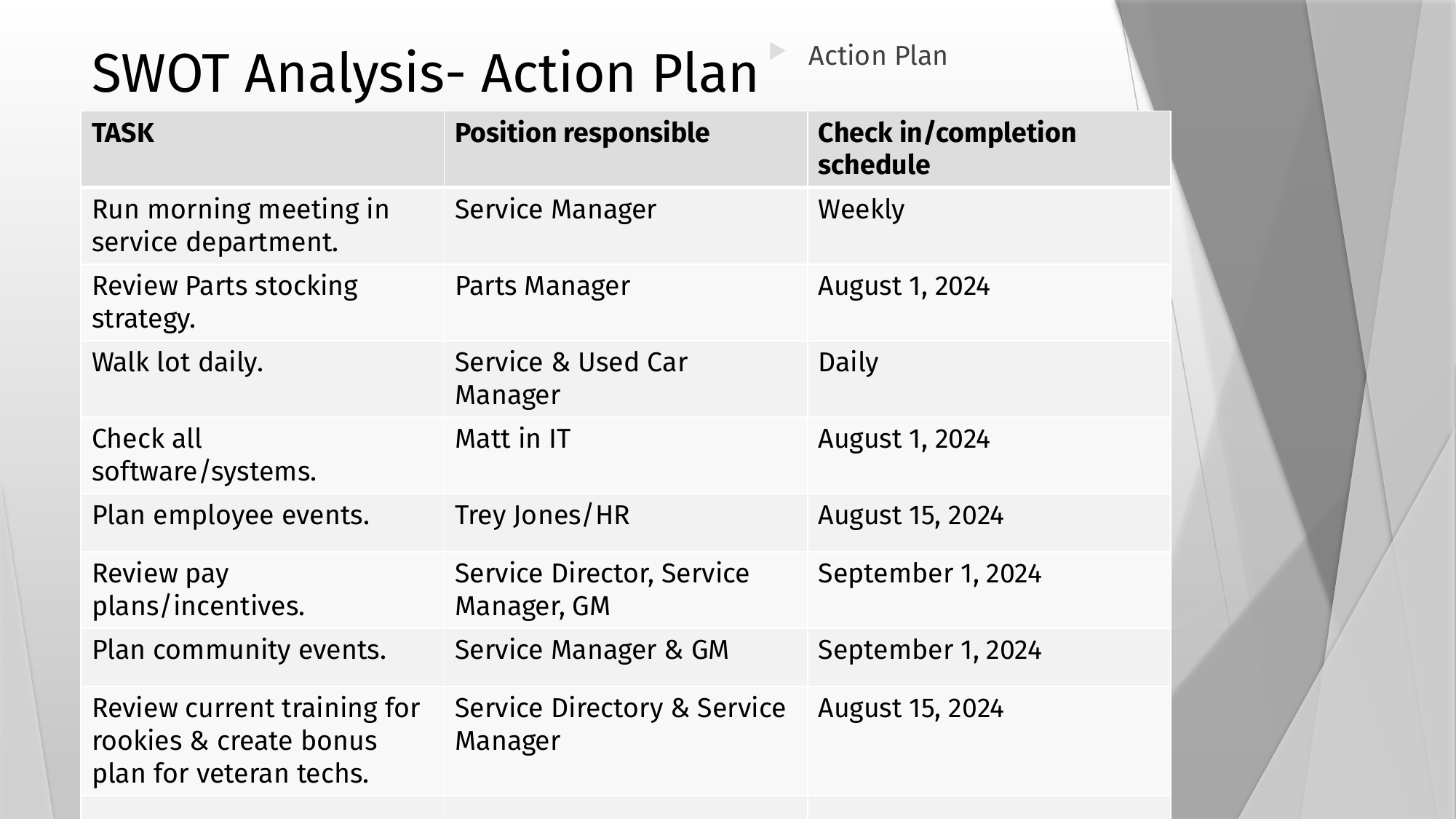

# SWOT Analysis- Action Plan
Action Plan

| TASK | Position responsible | Check in/completion schedule |
| --- | --- | --- |
| Run morning meeting in service department. | Service Manager | Weekly |
| Review Parts stocking strategy. | Parts Manager | August 1, 2024 |
| Walk lot daily. | Service & Used Car Manager | Daily |
| Check all software/systems. | Matt in IT | August 1, 2024 |
| Plan employee events. | Trey Jones/HR | August 15, 2024 |
| Review pay plans/incentives. | Service Director, Service Manager, GM | September 1, 2024 |
| Plan community events. | Service Manager & GM | September 1, 2024 |
| Review current training for rookies & create bonus plan for veteran techs. | Service Directory & Service Manager | August 15, 2024 |
|  |  |  |